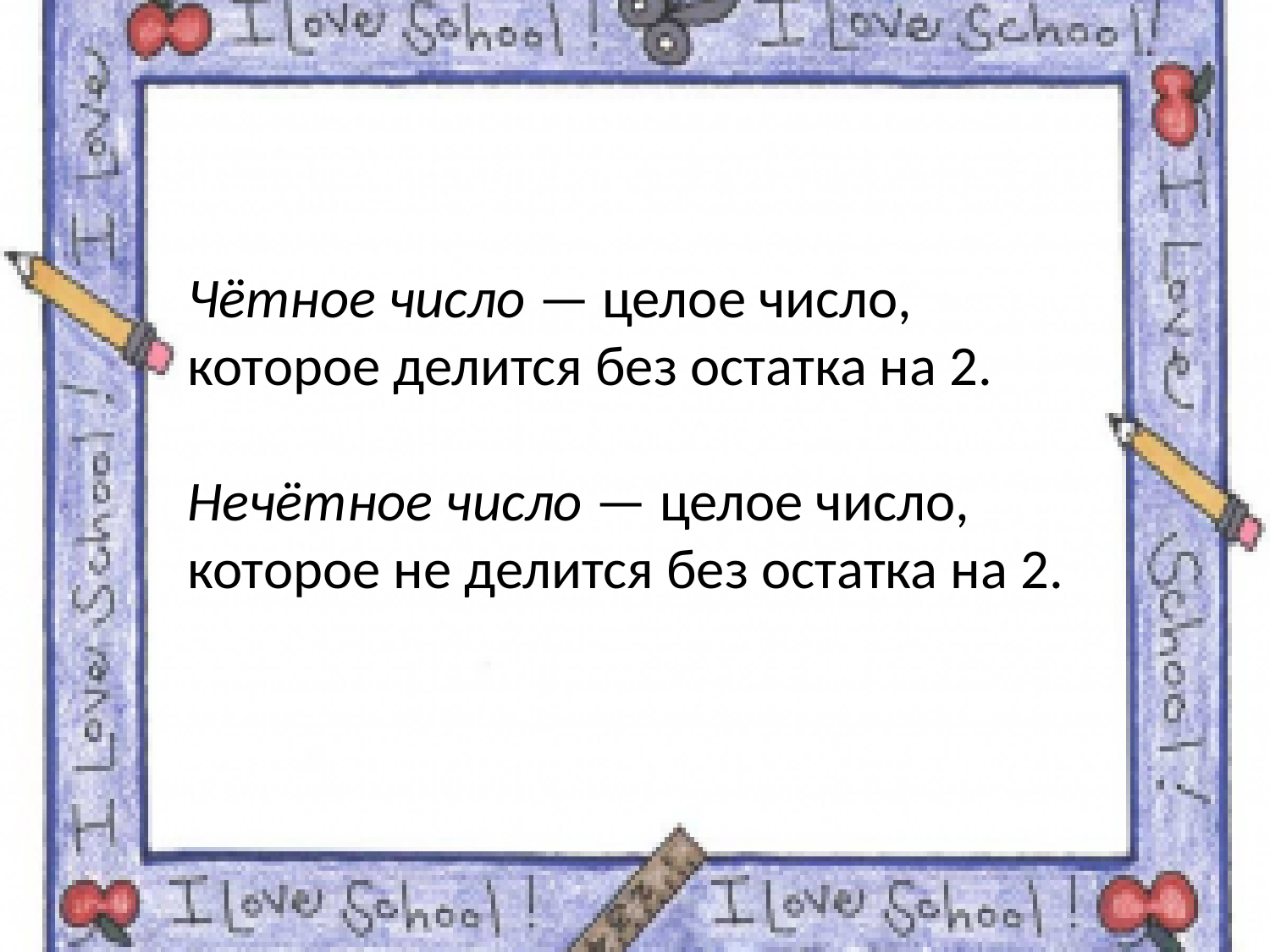

Чётное число — целое число, которое делится без остатка на 2.

Нечётное число — целое число, которое не делится без остатка на 2.